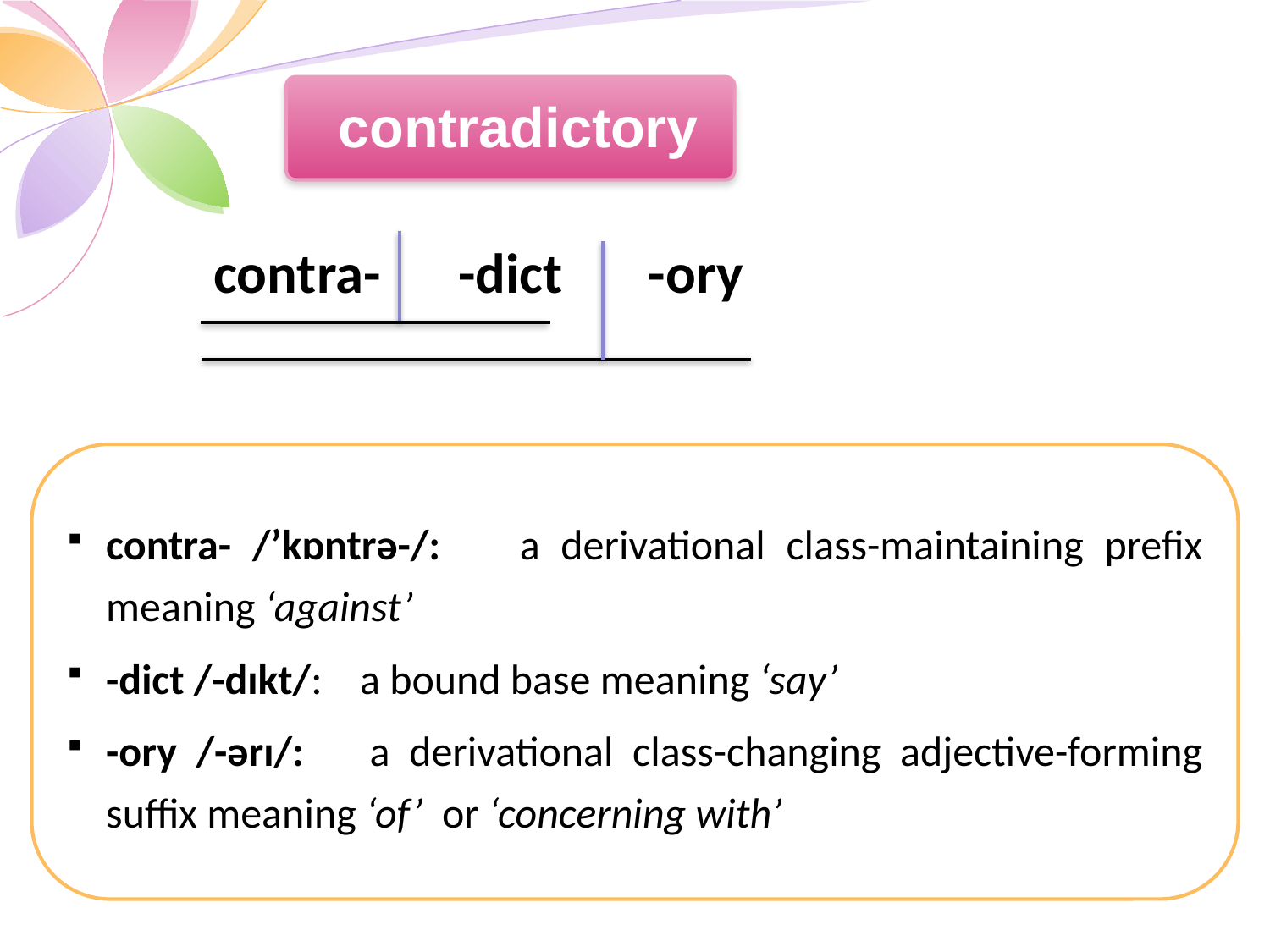

contradictory
-ory
contra-
-dict
contra- /’kɒntrə-/:	 a derivational class-maintaining prefix meaning ‘against’
-dict /-dɪkt/: 	a bound base meaning ‘say’
-ory /-ərɪ/:	a derivational class-changing adjective-forming suffix meaning ‘of’  or ‘concerning with’